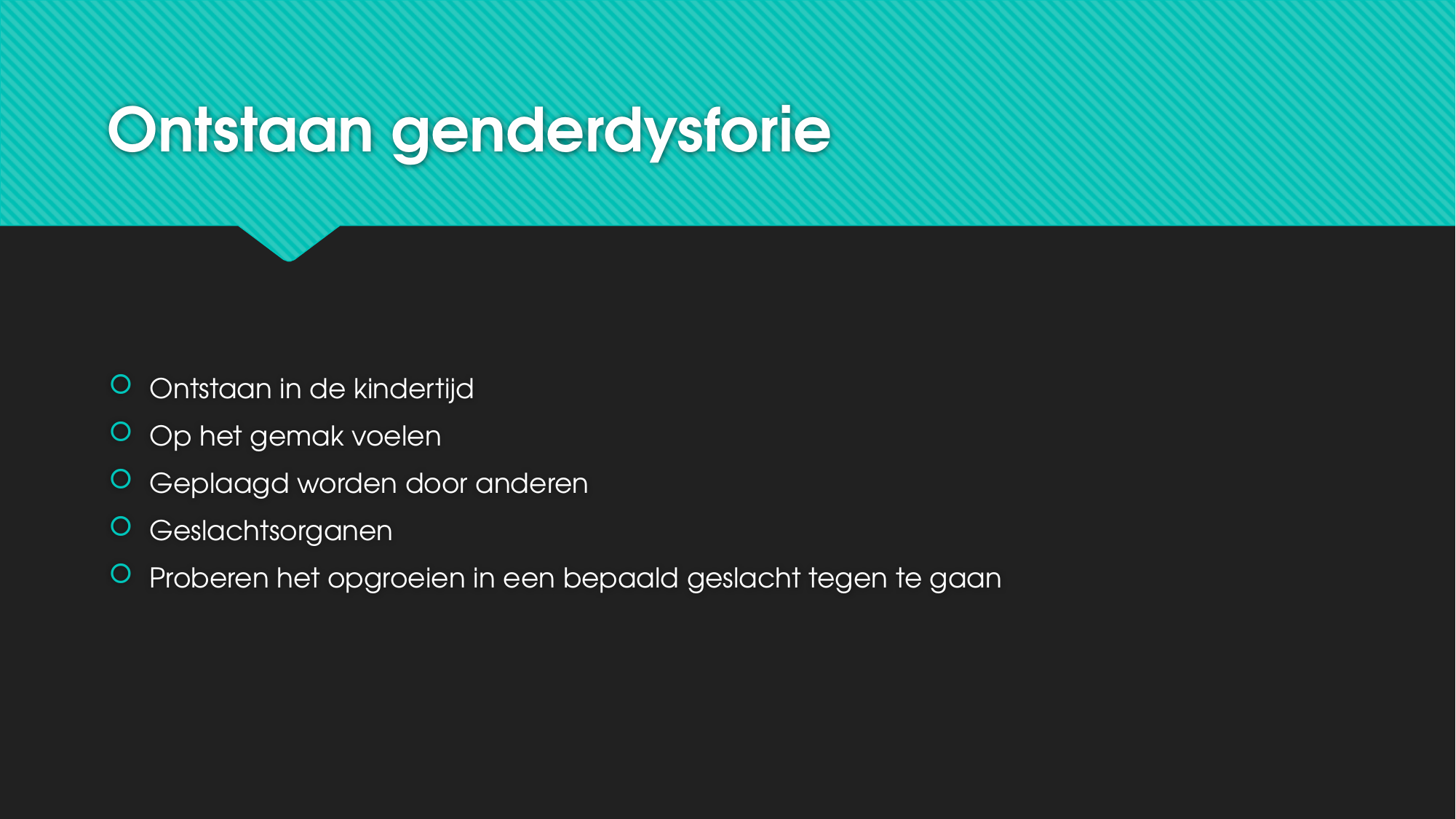

# Ontstaan genderdysforie
Ontstaan in de kindertijd
Op het gemak voelen
Geplaagd worden door anderen
Geslachtsorganen
Proberen het opgroeien in een bepaald geslacht tegen te gaan